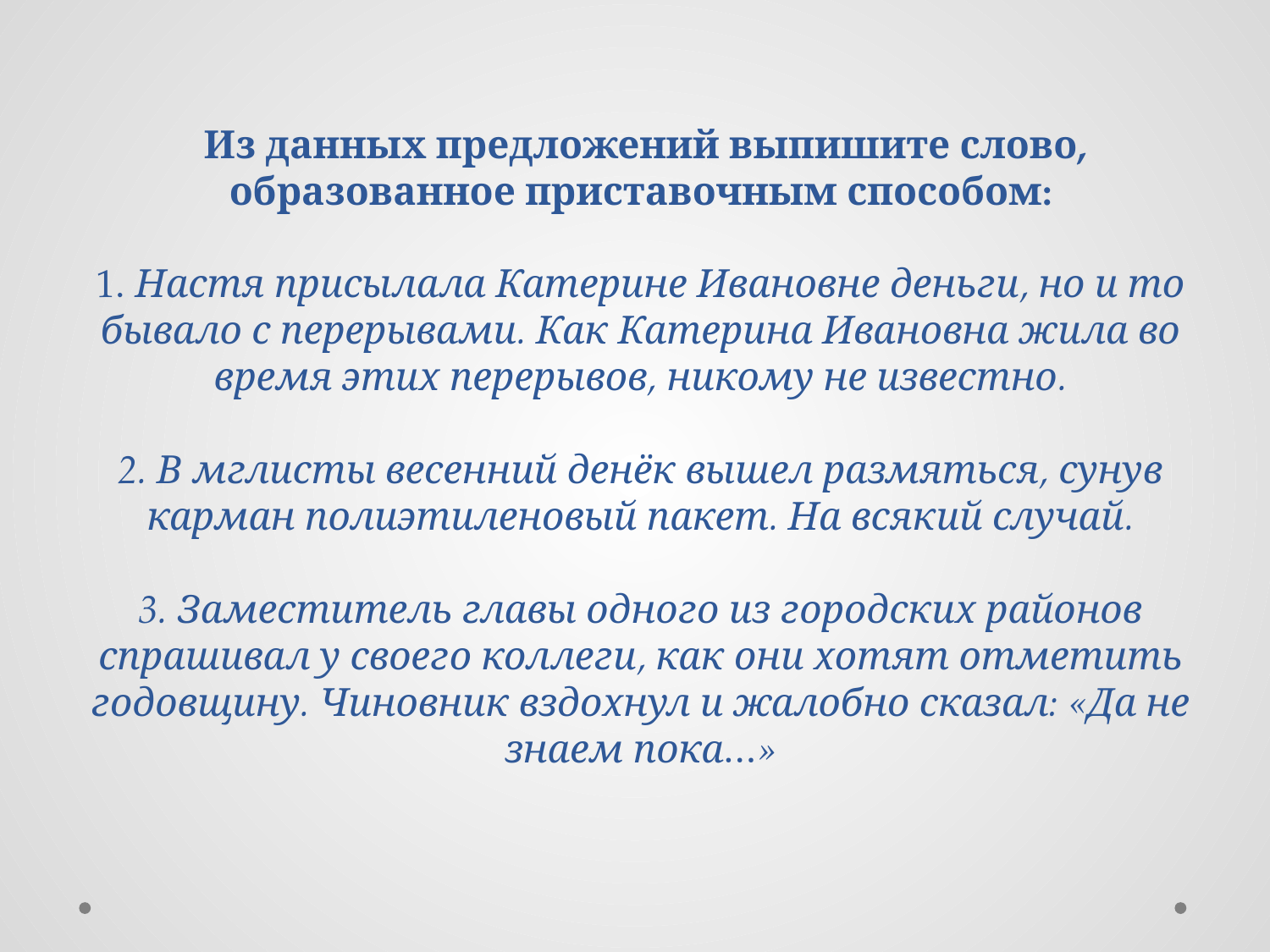

# Из данных предложений выпишите слово, образованное приставочным способом: 1. Настя присылала Катерине Ивановне деньги, но и то бывало с перерывами. Как Катерина Ивановна жила во время этих перерывов, никому не известно. 2. В мглисты весенний денёк вышел размяться, сунув карман полиэтиленовый пакет. На всякий случай. 3. Заместитель главы одного из городских районов спрашивал у своего коллеги, как они хотят отметить годовщину. Чиновник вздохнул и жалобно сказал: «Да не знаем пока…»